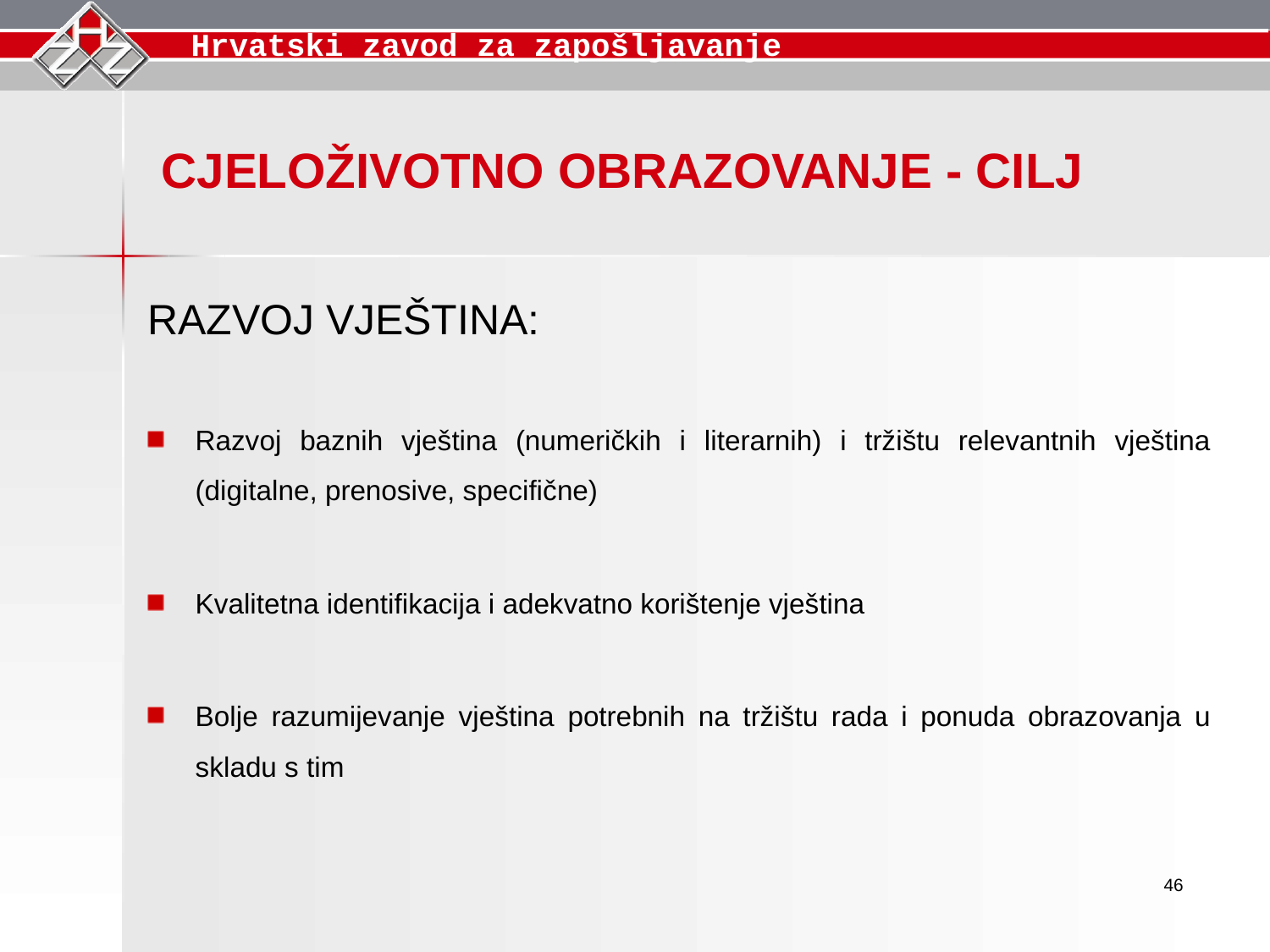

CJELOŽIVOTNO OBRAZOVANJE - CILJ
RAZVOJ VJEŠTINA:

Razvoj baznih vještina (numeričkih i literarnih) i tržištu relevantnih vještina (digitalne, prenosive, specifične)

Kvalitetna identifikacija i adekvatno korištenje vještina

Bolje razumijevanje vještina potrebnih na tržištu rada i ponuda obrazovanja u skladu s tim

46